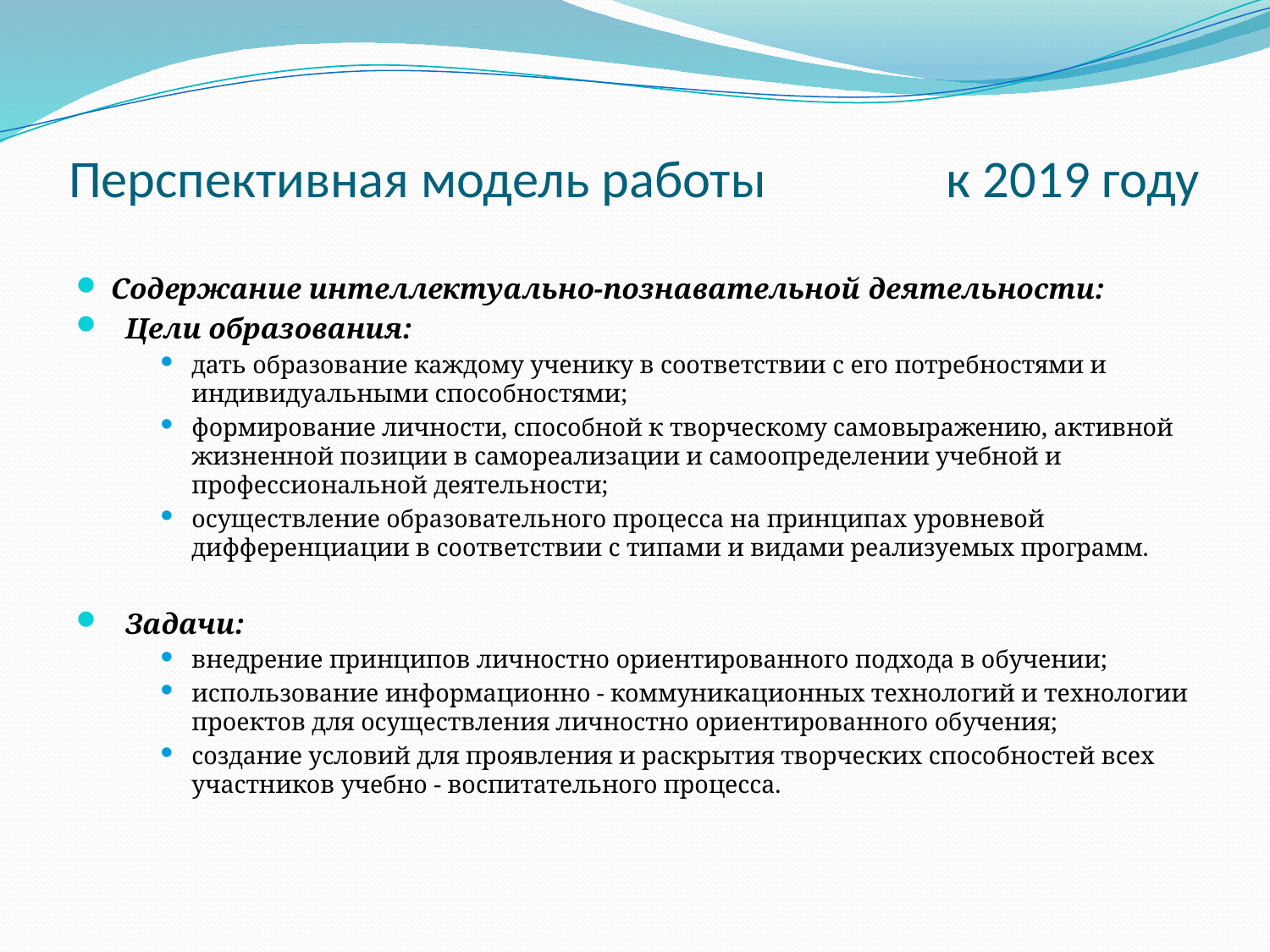

# Перспективная модель работы               к 2019 году

Содержание интеллектуально-познавательной деятельности:
  Цели образования:
дать образование каждому ученику в соответствии с его потребностями и индивидуальными способностями;
формирование личности, способной к творческому самовыражению, активной жизненной позиции в самореализации и самоопределении учебной и профессиональной деятельности;
осуществление образовательного процесса на принципах уровневой дифференциации в соответствии с типами и видами реализуемых программ.

  Задачи:
внедрение принципов личностно ориентированного подхода в обучении;
использование информационно - коммуникационных технологий и технологии проектов для осуществления личностно ориентированного обучения;
создание условий для проявления и раскрытия творческих способностей всех участников учебно - воспитательного процесса.